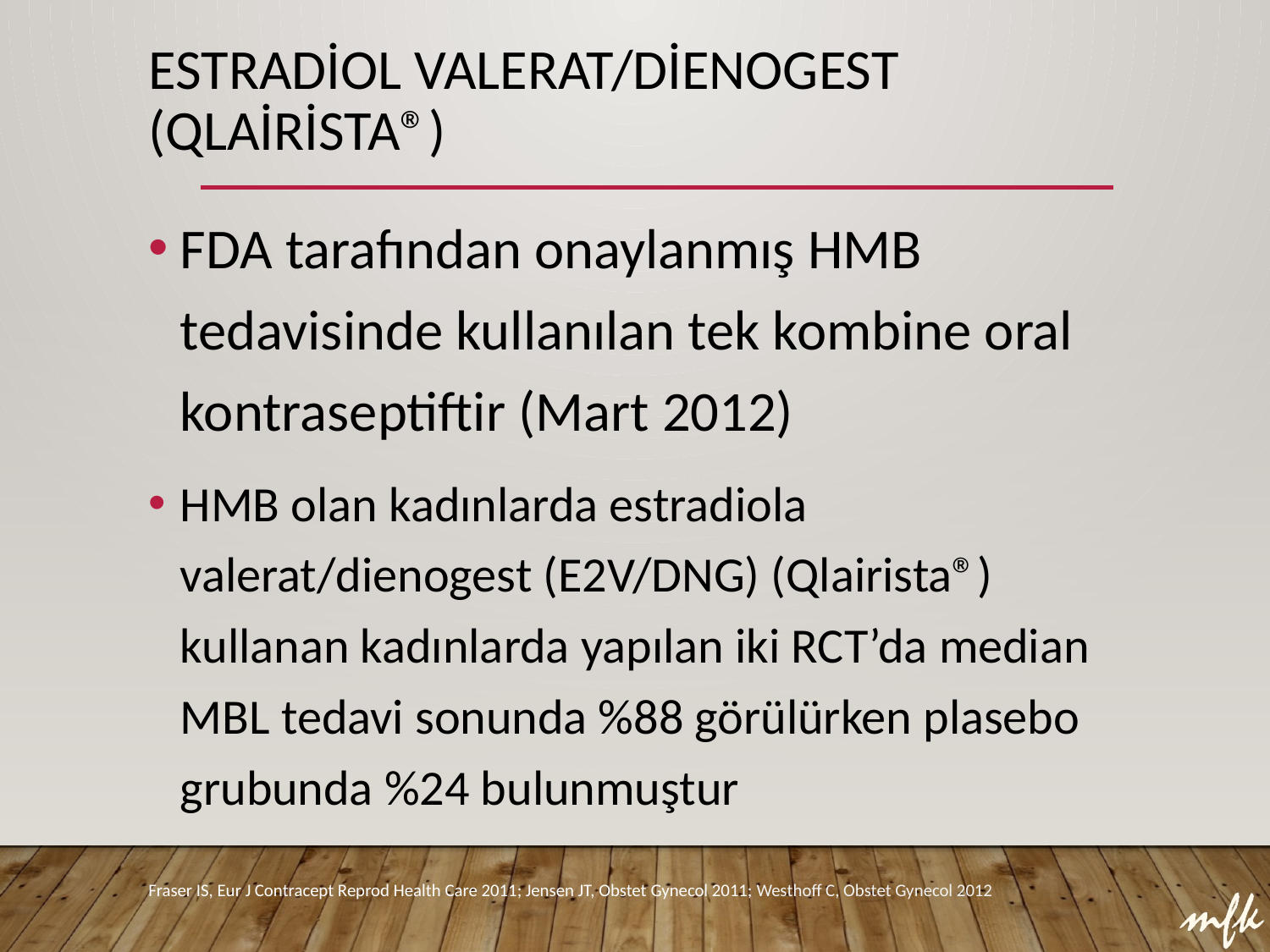

# Estradiol Valerat/Dienogest (Qlairista®)
FDA tarafından onaylanmış HMB tedavisinde kullanılan tek kombine oral kontraseptiftir (Mart 2012)
HMB olan kadınlarda estradiola valerat/dienogest (E2V/DNG) (Qlairista®)  kullanan kadınlarda yapılan iki RCT’da median MBL tedavi sonunda %88 görülürken plasebo grubunda %24 bulunmuştur
Fraser IS, Eur J Contracept Reprod Health Care 2011; Jensen JT, Obstet Gynecol 2011; Westhoff C, Obstet Gynecol 2012